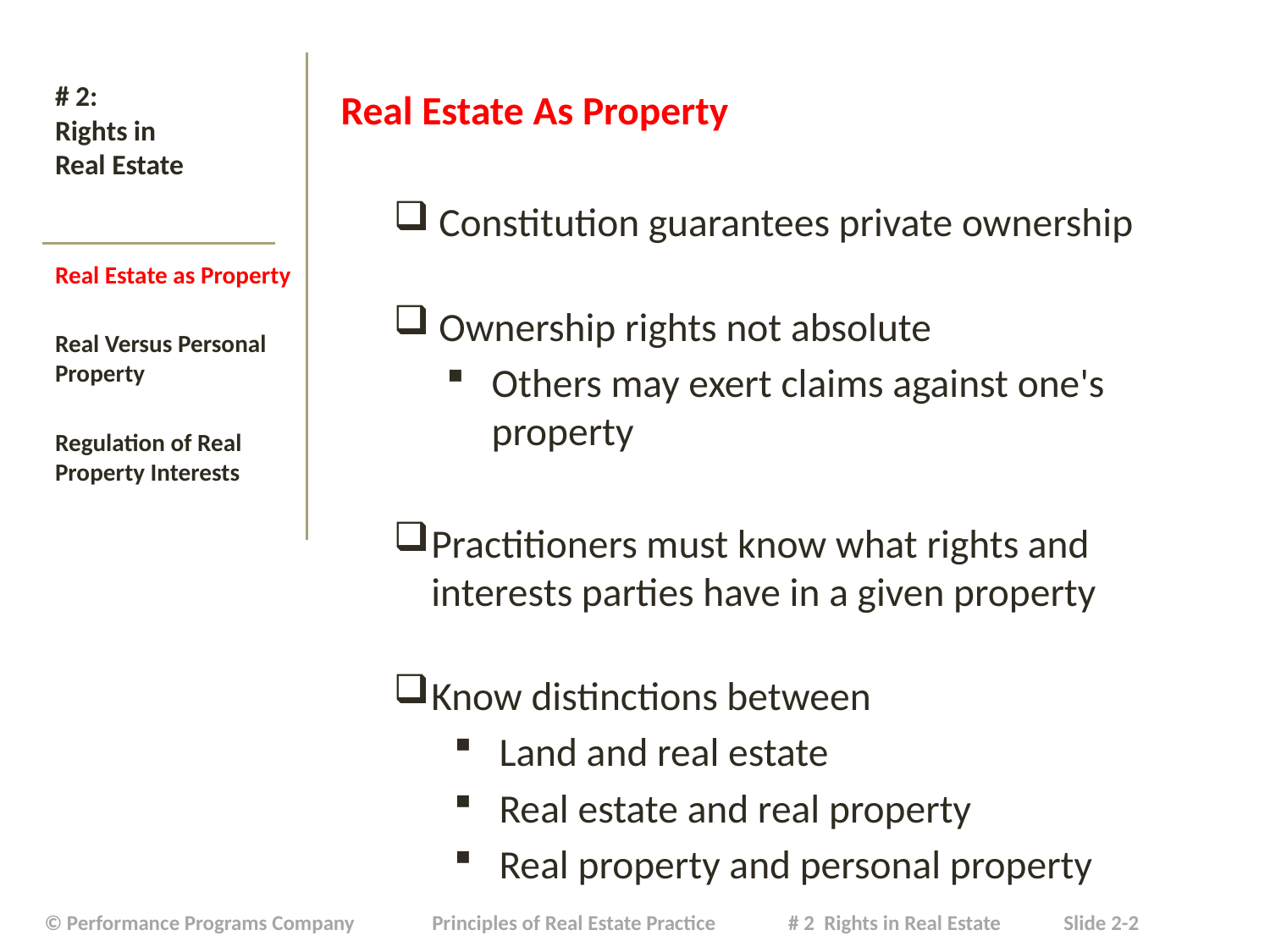

# # 2: Rights in Real Estate

Real Estate As Property

Constitution guarantees private ownership
Ownership rights not absolute
Others may exert claims against one's property

Practitioners must know what rights and interests parties have in a given property
Know distinctions between
Land and real estate
Real estate and real property
Real property and personal property

Real Estate as Property

Real Versus Personal Property

Regulation of Real Property Interests

| © Performance Programs Company Principles of Real Estate Practice # 2 Rights in Real Estate Slide 2-2 |
| --- |